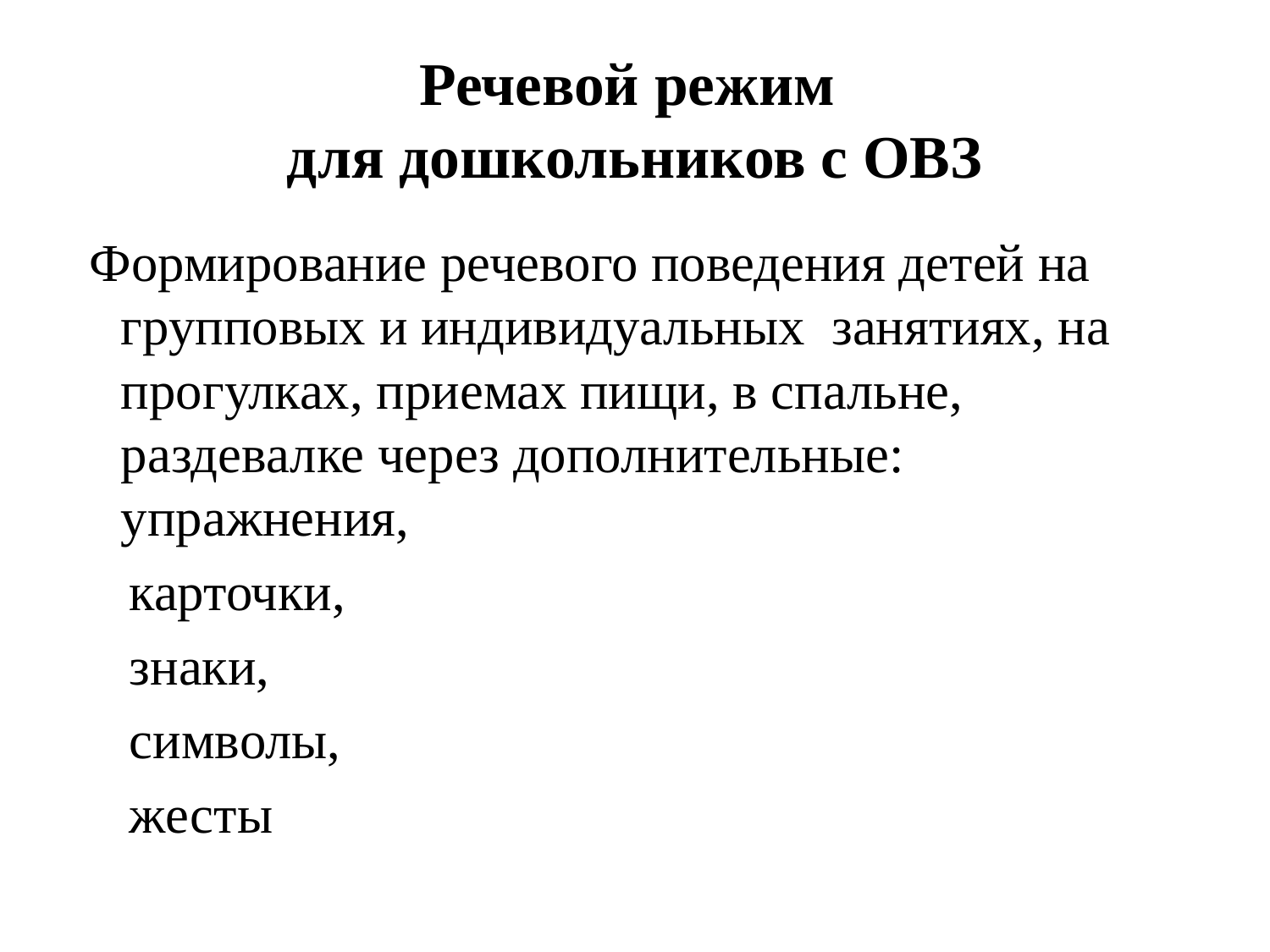

# Речевой режим для дошкольников с ОВЗ
 Формирование речевого поведения детей на групповых и индивидуальных  занятиях, на прогулках, приемах пищи, в спальне, раздевалке через дополнительные: упражнения,
    карточки,
    знаки,
    символы,
    жесты